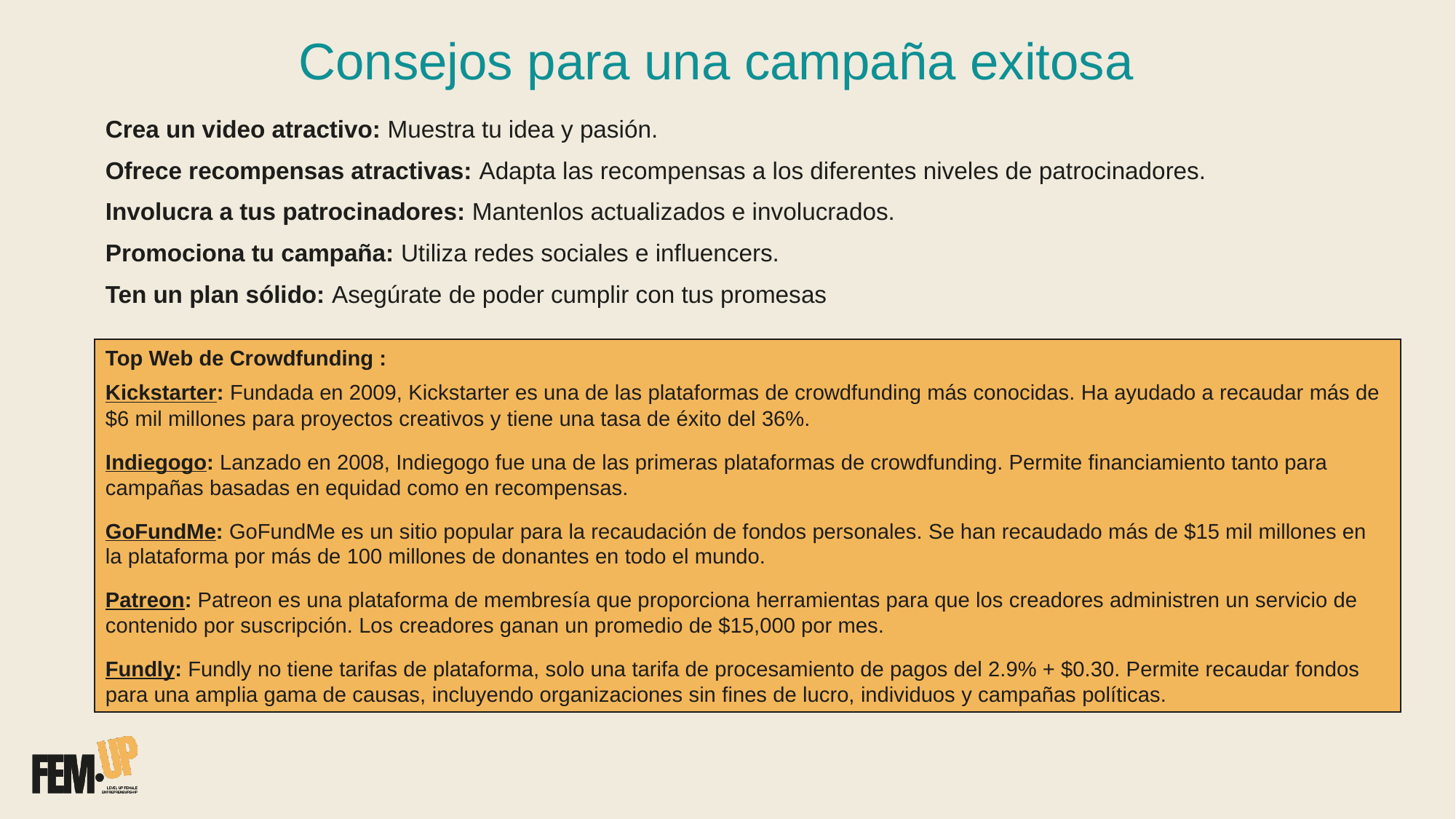

# Consejos para una campaña exitosa
Crea un video atractivo: Muestra tu idea y pasión.
Ofrece recompensas atractivas: Adapta las recompensas a los diferentes niveles de patrocinadores.
Involucra a tus patrocinadores: Mantenlos actualizados e involucrados.
Promociona tu campaña: Utiliza redes sociales e influencers.
Ten un plan sólido: Asegúrate de poder cumplir con tus promesas

Top Web de Crowdfunding :
Kickstarter: Fundada en 2009, Kickstarter es una de las plataformas de crowdfunding más conocidas. Ha ayudado a recaudar más de $6 mil millones para proyectos creativos y tiene una tasa de éxito del 36%.
Indiegogo: Lanzado en 2008, Indiegogo fue una de las primeras plataformas de crowdfunding. Permite financiamiento tanto para campañas basadas en equidad como en recompensas.
GoFundMe: GoFundMe es un sitio popular para la recaudación de fondos personales. Se han recaudado más de $15 mil millones en la plataforma por más de 100 millones de donantes en todo el mundo.
Patreon: Patreon es una plataforma de membresía que proporciona herramientas para que los creadores administren un servicio de contenido por suscripción. Los creadores ganan un promedio de $15,000 por mes.
Fundly: Fundly no tiene tarifas de plataforma, solo una tarifa de procesamiento de pagos del 2.9% + $0.30. Permite recaudar fondos para una amplia gama de causas, incluyendo organizaciones sin fines de lucro, individuos y campañas políticas.